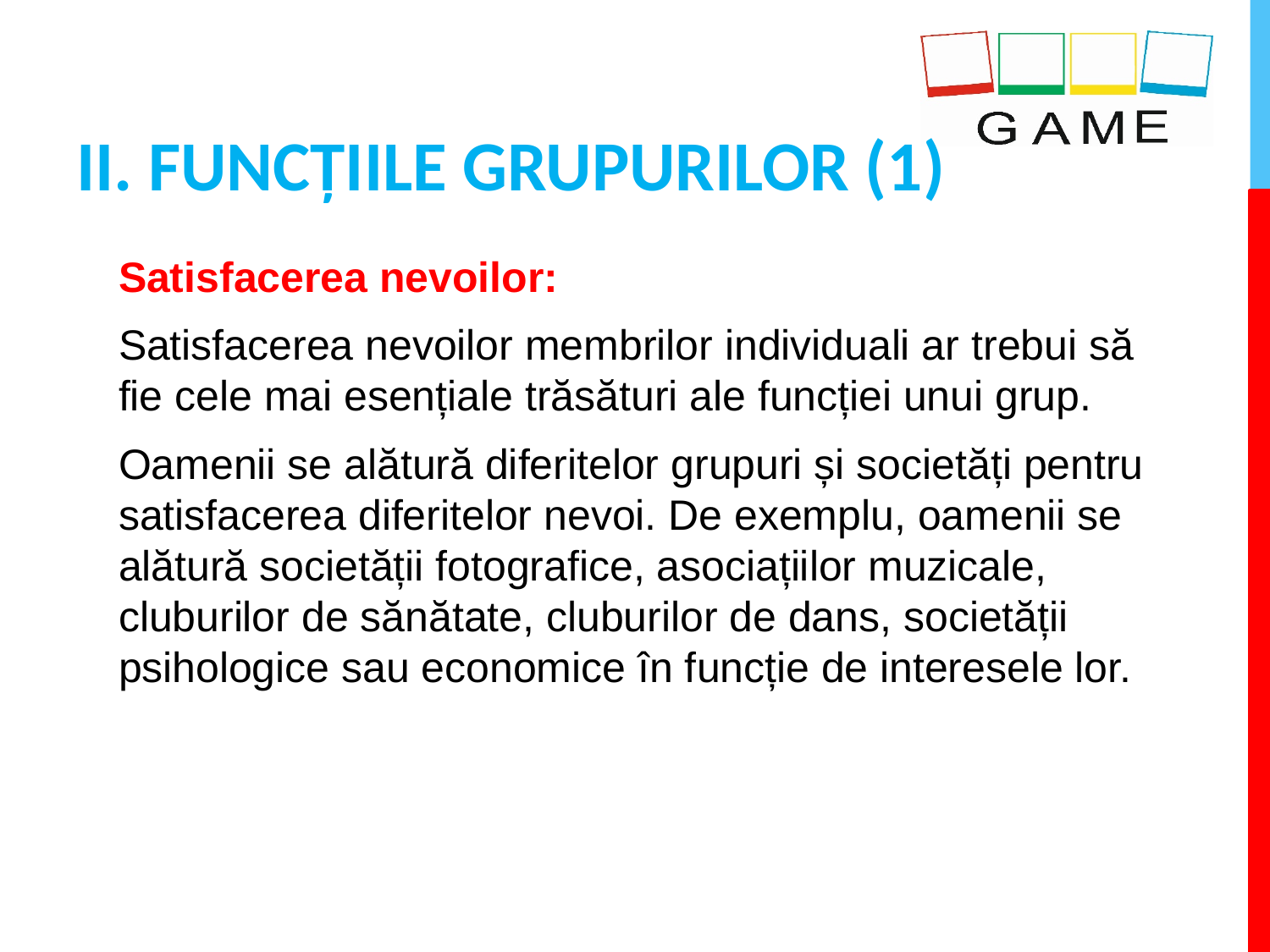

# II. FUNCȚIILE GRUPURILOR (1)
Satisfacerea nevoilor:
Satisfacerea nevoilor membrilor individuali ar trebui să fie cele mai esențiale trăsături ale funcției unui grup.
Oamenii se alătură diferitelor grupuri și societăți pentru satisfacerea diferitelor nevoi. De exemplu, oamenii se alătură societății fotografice, asociațiilor muzicale, cluburilor de sănătate, cluburilor de dans, societății psihologice sau economice în funcție de interesele lor.